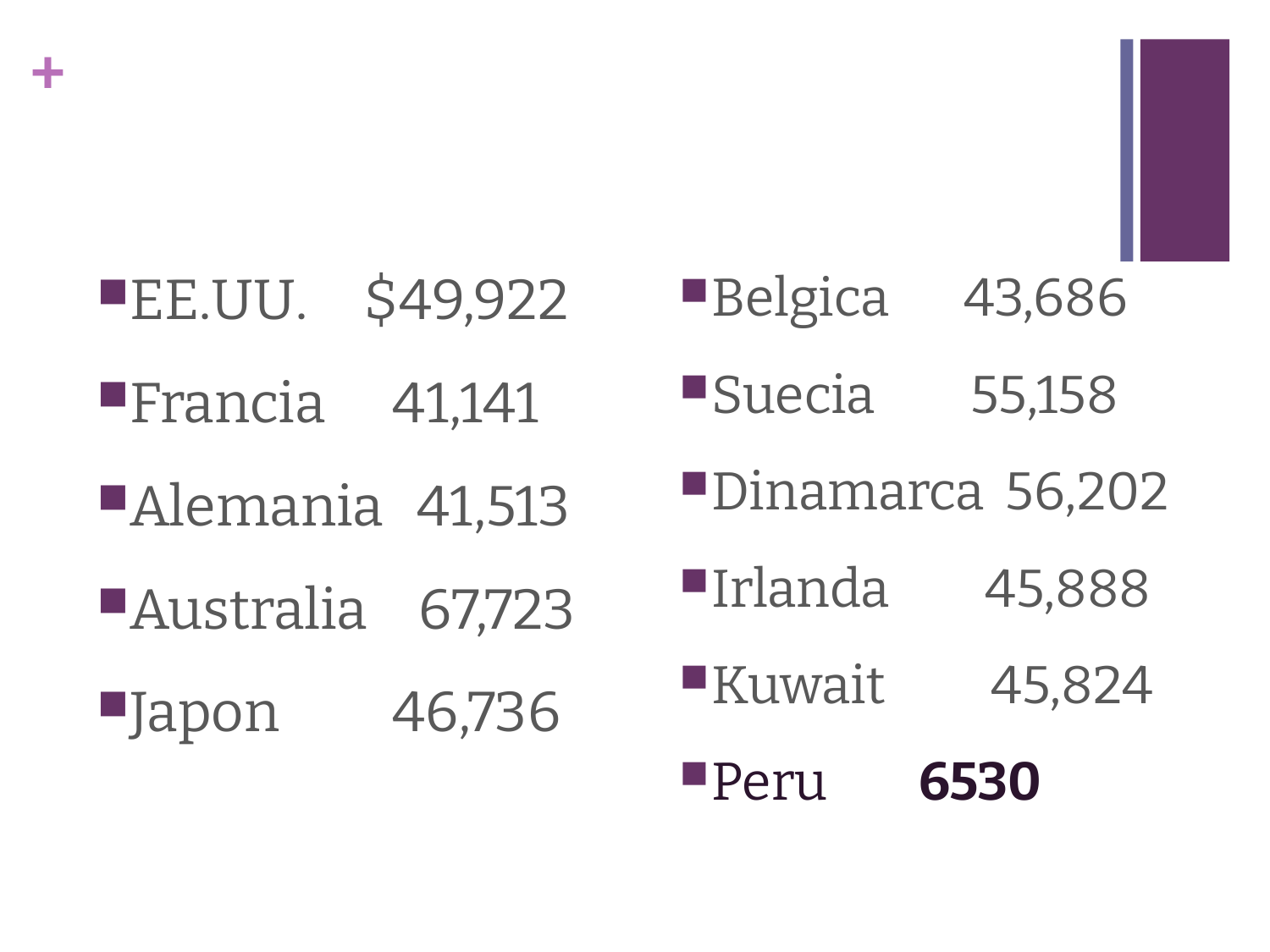

#
EE.UU.     $49,922
Francia      41,141
Alemania   41,513
Australia      67,723
Japon          46,736
Belgica       43,686
Suecia         55,158
Dinamarca  56,202
Irlanda         45,888
Kuwait          45,824
Peru	         6530